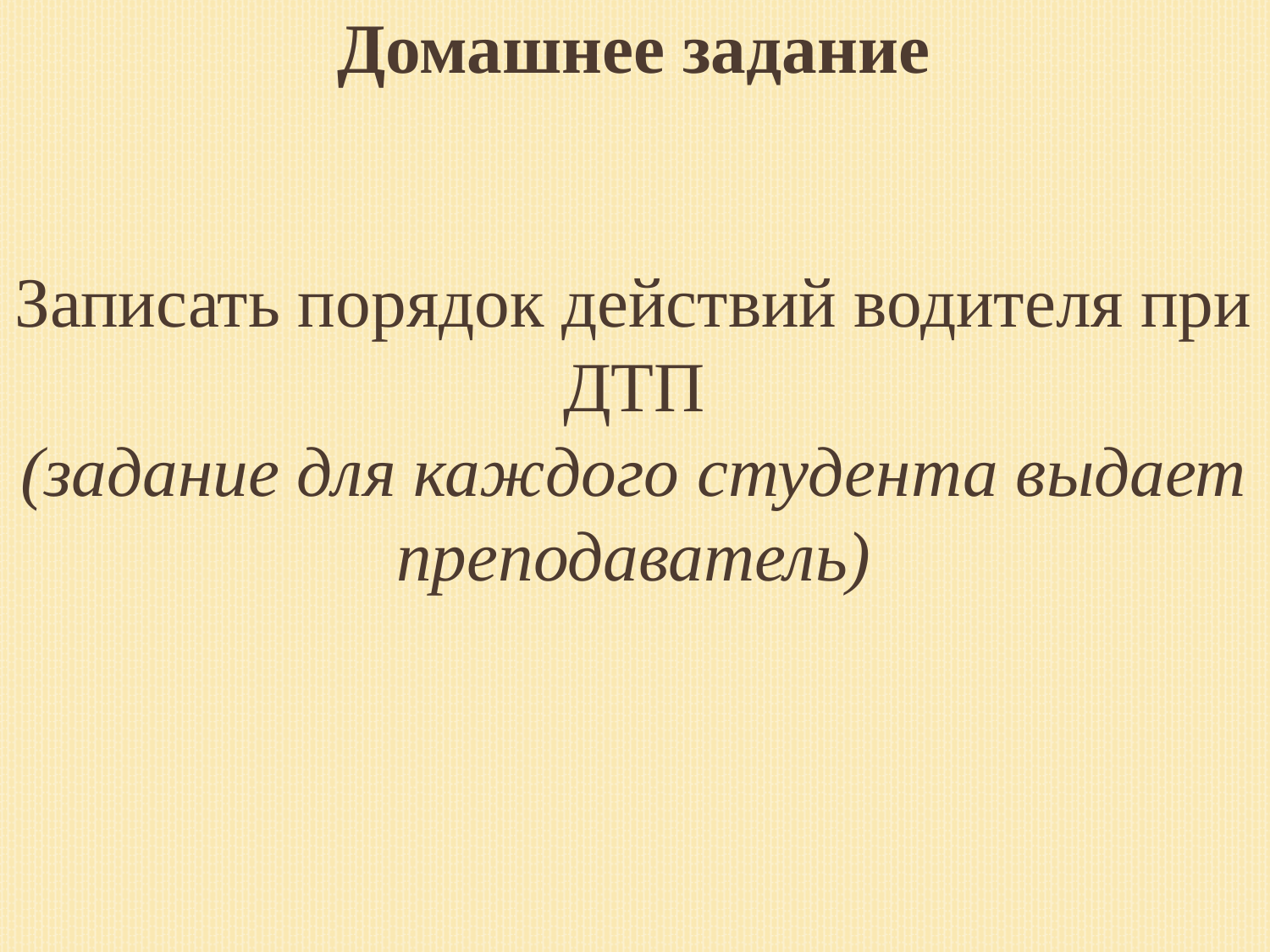

Домашнее задание

Записать порядок действий водителя при ДТП
(задание для каждого студента выдает преподаватель)